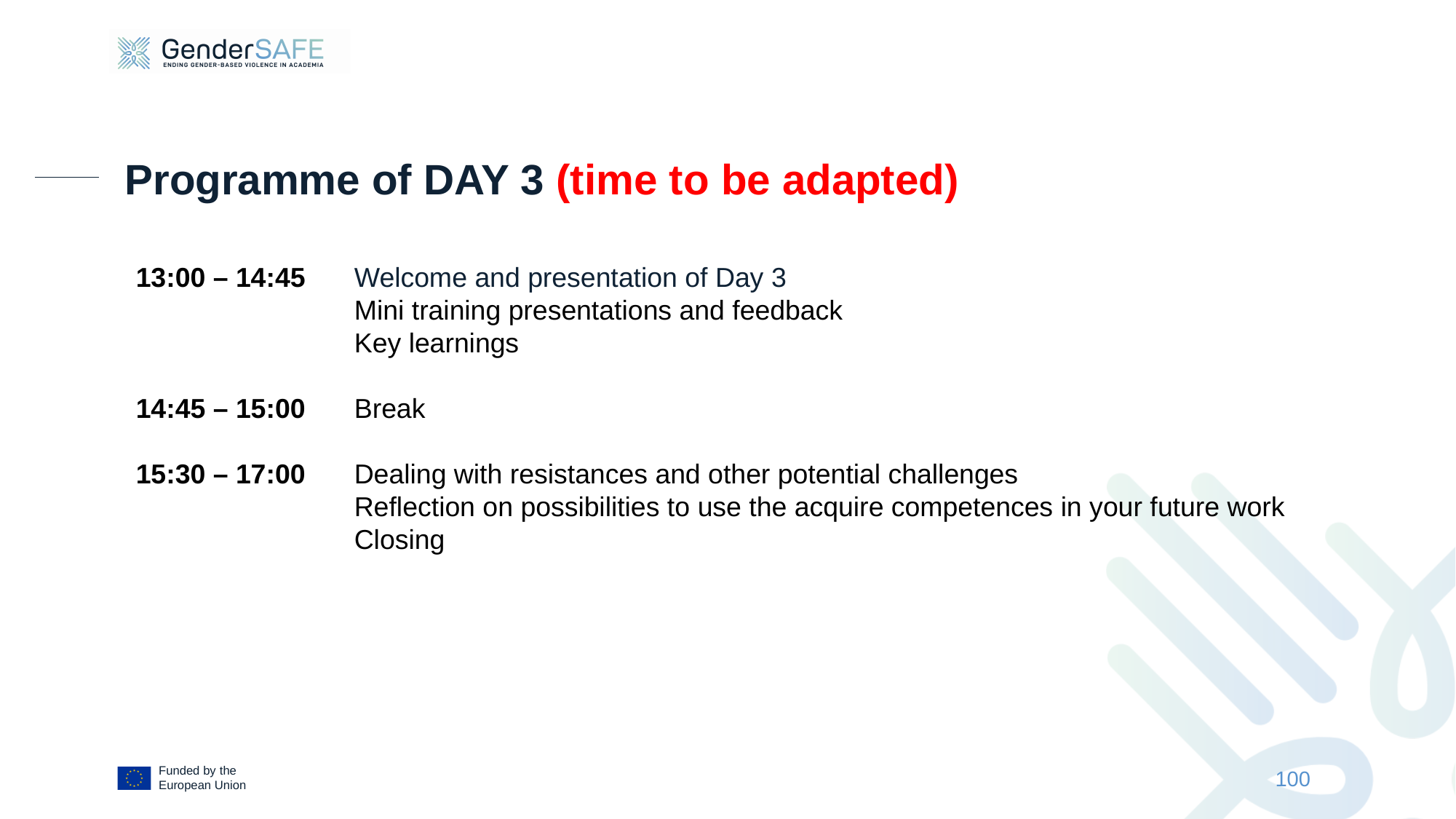

# Programme of DAY 3 (time to be adapted)

13:00 – 14:45	Welcome and presentation of Day 3
		Mini training presentations and feedback
		Key learnings

14:45 – 15:00	Break

15:30 – 17:00	Dealing with resistances and other potential challenges
		Reflection on possibilities to use the acquire competences in your future work
		Closing

100